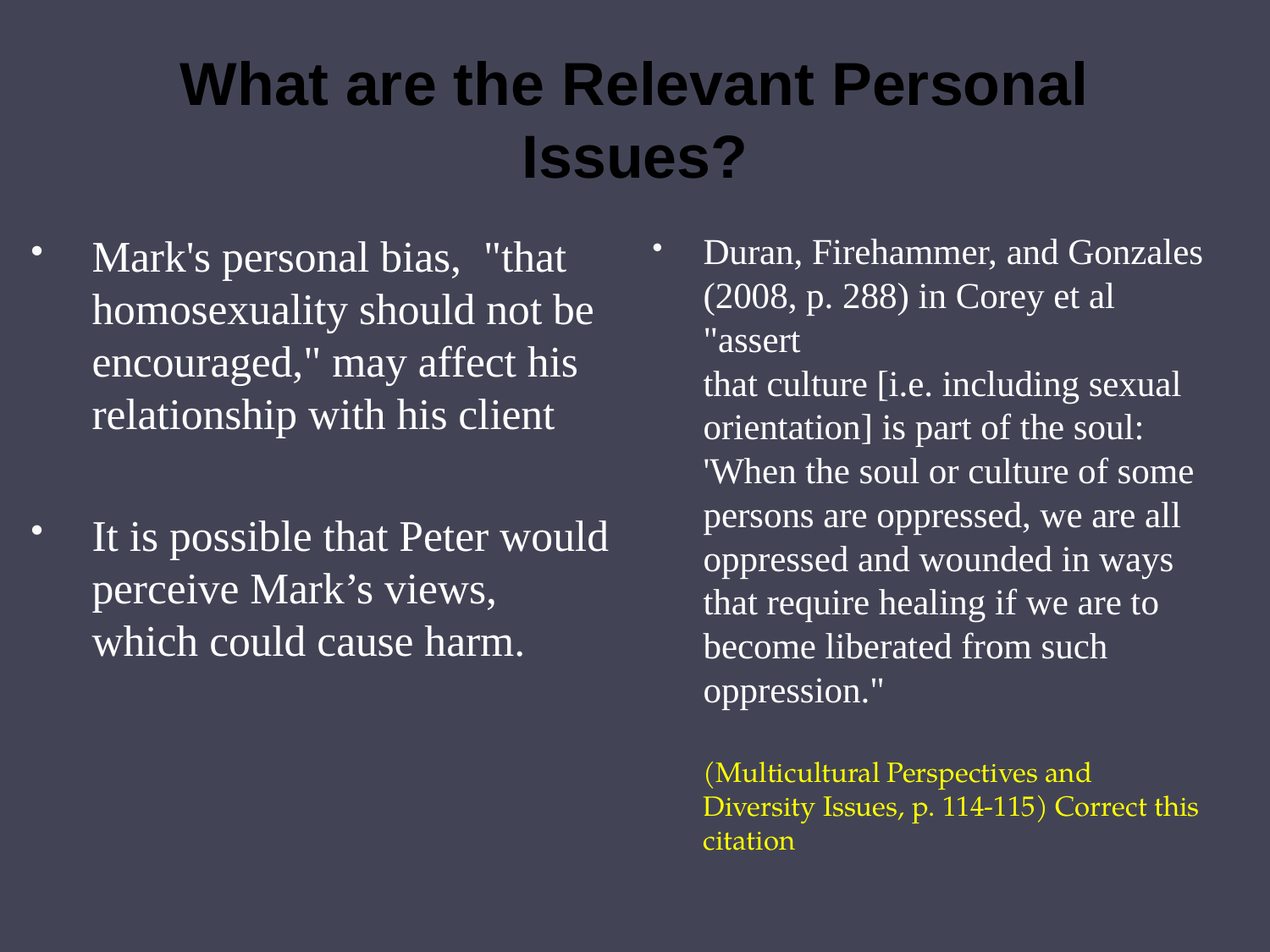

# What are the Relevant Personal Issues?
Mark's personal bias,  "that homosexuality should not be encouraged," may affect his relationship with his client

It is possible that Peter would perceive Mark’s views, which could cause harm.
Duran, Firehammer, and Gonzales (2008, p. 288) in Corey et al "assert
that culture [i.e. including sexual orientation] is part of the soul: 'When the soul or culture of some persons are oppressed, we are all oppressed and wounded in ways that require healing if we are to become liberated from such oppression."

	(Multicultural Perspectives and Diversity Issues, p. 114-115) Correct this citation